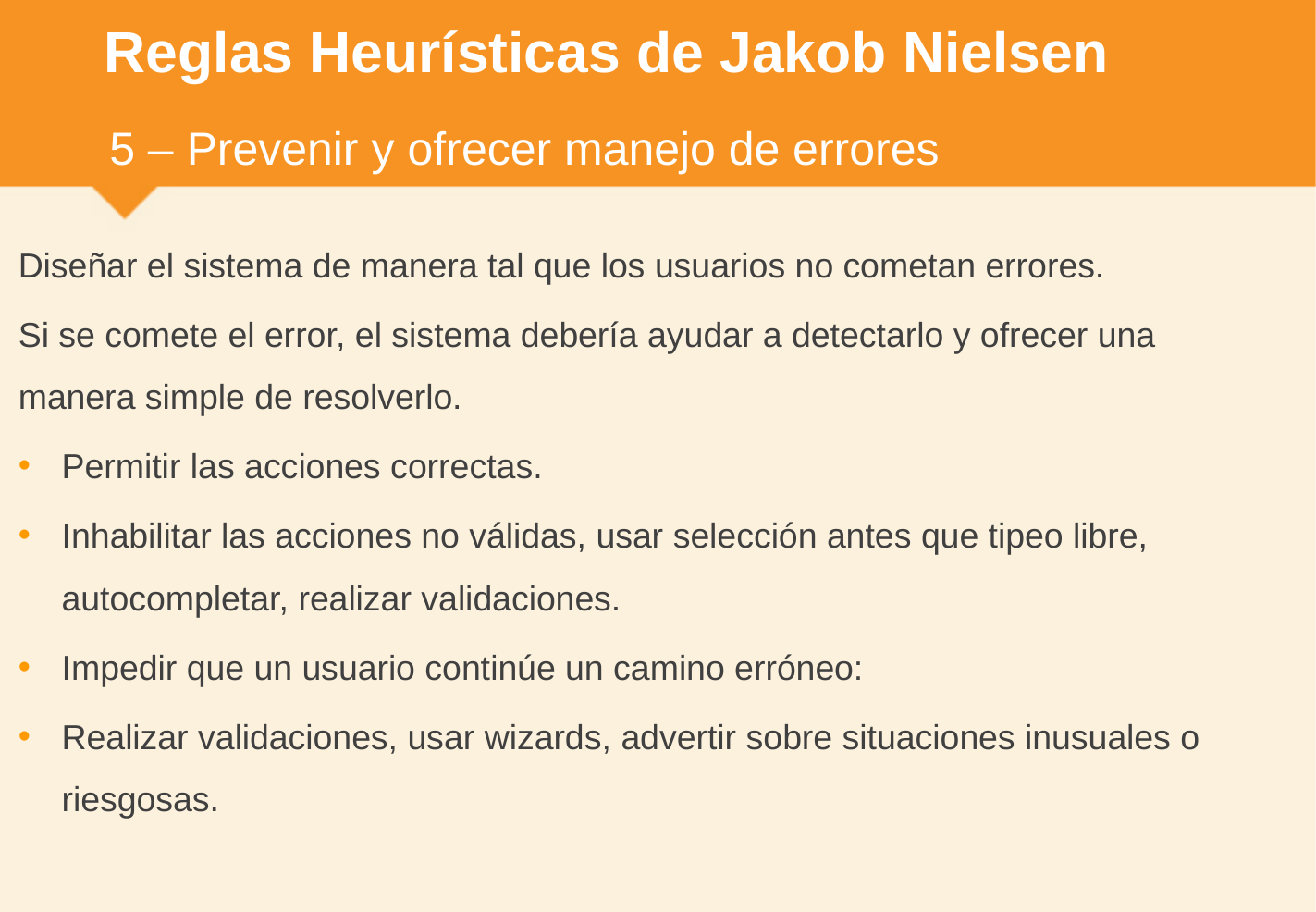

# Reglas Heurísticas de Jakob Nielsen
5 – Prevenir y ofrecer manejo de errores
Diseñar el sistema de manera tal que los usuarios no cometan errores.
Si se comete el error, el sistema debería ayudar a detectarlo y ofrecer una manera simple de resolverlo.
Permitir las acciones correctas.
Inhabilitar las acciones no válidas, usar selección antes que tipeo libre, autocompletar, realizar validaciones.
Impedir que un usuario continúe un camino erróneo:
Realizar validaciones, usar wizards, advertir sobre situaciones inusuales o riesgosas.